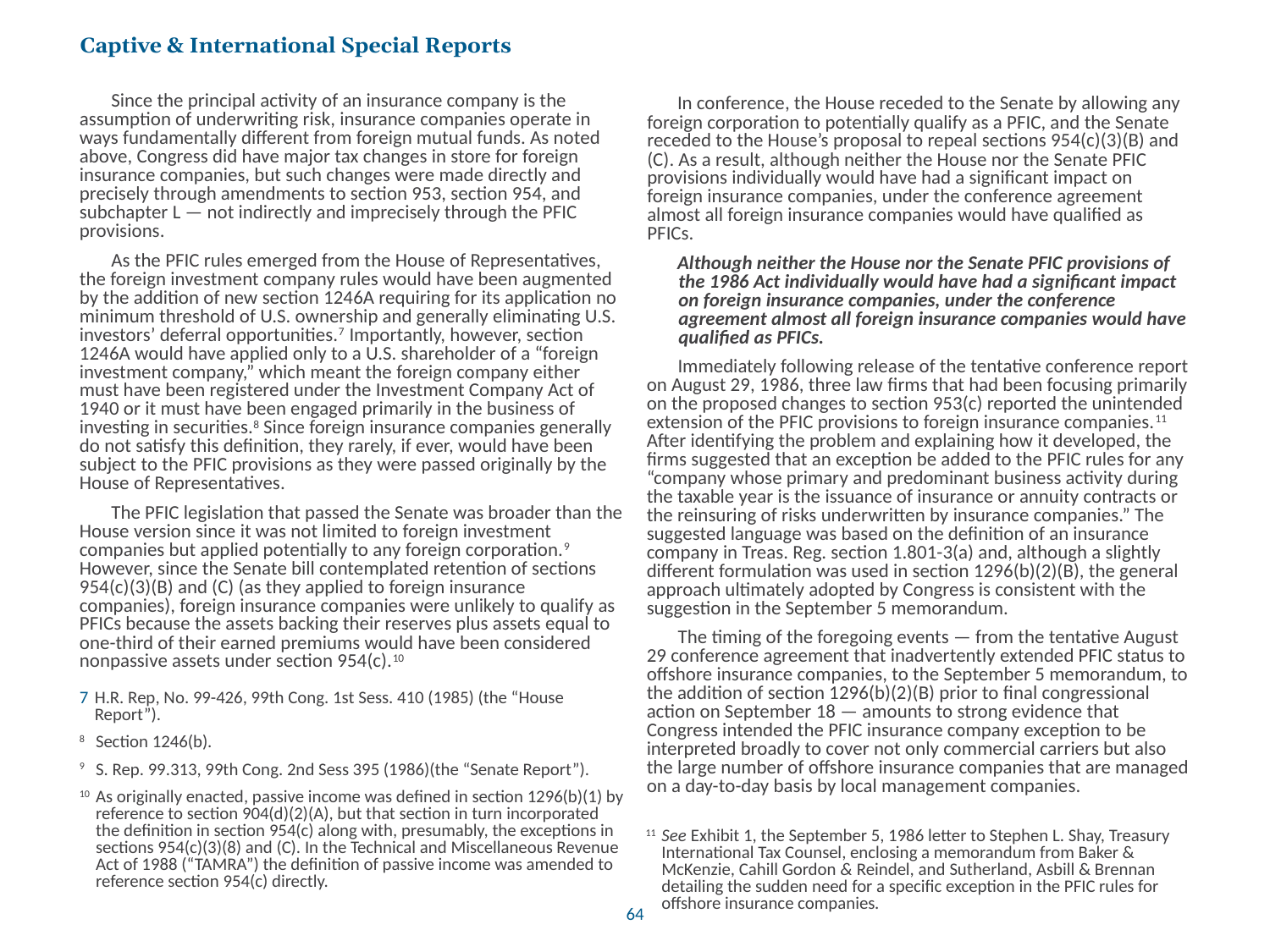

# Captive & International Special Reports
Since the principal activity of an insurance company is the assumption of underwriting risk, insurance companies operate in ways fundamentally different from foreign mutual funds. As noted above, Congress did have major tax changes in store for foreign insurance companies, but such changes were made directly and precisely through amendments to section 953, section 954, and subchapter L — not indirectly and imprecisely through the PFIC provisions.
As the PFIC rules emerged from the House of Representatives, the foreign investment company rules would have been augmented by the addition of new section 1246A requiring for its application no minimum threshold of U.S. ownership and generally eliminating U.S. investors’ deferral opportunities.7  Importantly, however, section 1246A would have applied only to a U.S. shareholder of a “foreign investment company,” which meant the foreign company either must have been registered under the Investment Company Act of 1940 or it must have been engaged primarily in the business of investing in securities.8 Since foreign insurance companies generally do not satisfy this definition, they rarely, if ever, would have been subject to the PFIC provisions as they were passed originally by the House of Representatives.
The PFIC legislation that passed the Senate was broader than the House version since it was not limited to foreign investment companies but applied potentially to any foreign corporation.9 However, since the Senate bill contemplated retention of sections 954(c)(3)(B) and (C) (as they applied to foreign insurance companies), foreign insurance companies were unlikely to qualify as PFICs because the assets backing their reserves plus assets equal to one-third of their earned premiums would have been considered nonpassive assets under section 954(c).10

H.R. Rep, No. 99-426, 99th Cong. 1st Sess. 410 (1985) (the “House Report”).
8	Section 1246(b).
9	S. Rep. 99.313, 99th Cong. 2nd Sess 395 (1986)(the “Senate Report”).
10	As originally enacted, passive income was defined in section 1296(b)(1) by reference to section 904(d)(2)(A), but that section in turn incorporated the definition in section 954(c) along with, presumably, the exceptions in sections 954(c)(3)(8) and (C). In the Technical and Miscellaneous Revenue Act of 1988 (“TAMRA”) the definition of passive income was amended to reference section 954(c) directly.

In conference, the House receded to the Senate by allowing any foreign corporation to potentially qualify as a PFIC, and the Senate receded to the House’s proposal to repeal sections 954(c)(3)(B) and (C). As a result, although neither the House nor the Senate PFIC provisions individually would have had a significant impact on foreign insurance companies, under the conference agreement almost all foreign insurance companies would have qualified as PFICs.
Although neither the House nor the Senate PFIC provisions of the 1986 Act individually would have had a significant impact on foreign insurance companies, under the conference agreement almost all foreign insurance companies would have qualified as PFICs.
Immediately following release of the tentative conference report on August 29, 1986, three law firms that had been focusing primarily on the proposed changes to section 953(c) reported the unintended extension of the PFIC provisions to foreign insurance companies.11 After identifying the problem and explaining how it developed, the firms suggested that an exception be added to the PFIC rules for any “company whose primary and predominant business activity during the taxable year is the issuance of insurance or annuity contracts or the reinsuring of risks underwritten by insurance companies.” The suggested language was based on the definition of an insurance company in Treas. Reg. section 1.801-3(a) and, although a slightly different formulation was used in section 1296(b)(2)(B), the general approach ultimately adopted by Congress is consistent with the suggestion in the September 5 memorandum.
The timing of the foregoing events — from the tentative August 29 conference agreement that inadvertently extended PFIC status to offshore insurance companies, to the September 5 memorandum, to the addition of section 1296(b)(2)(B) prior to final congressional action on September 18 — amounts to strong evidence that Congress intended the PFIC insurance company exception to be interpreted broadly to cover not only commercial carriers but also the large number of offshore insurance companies that are managed on a day-to-day basis by local management companies.

11	See Exhibit 1, the September 5, 1986 letter to Stephen L. Shay, Treasury International Tax Counsel, enclosing a memorandum from Baker & McKenzie, Cahill Gordon & Reindel, and Sutherland, Asbill & Brennan detailing the sudden need for a specific exception in the PFIC rules for offshore insurance companies.

64